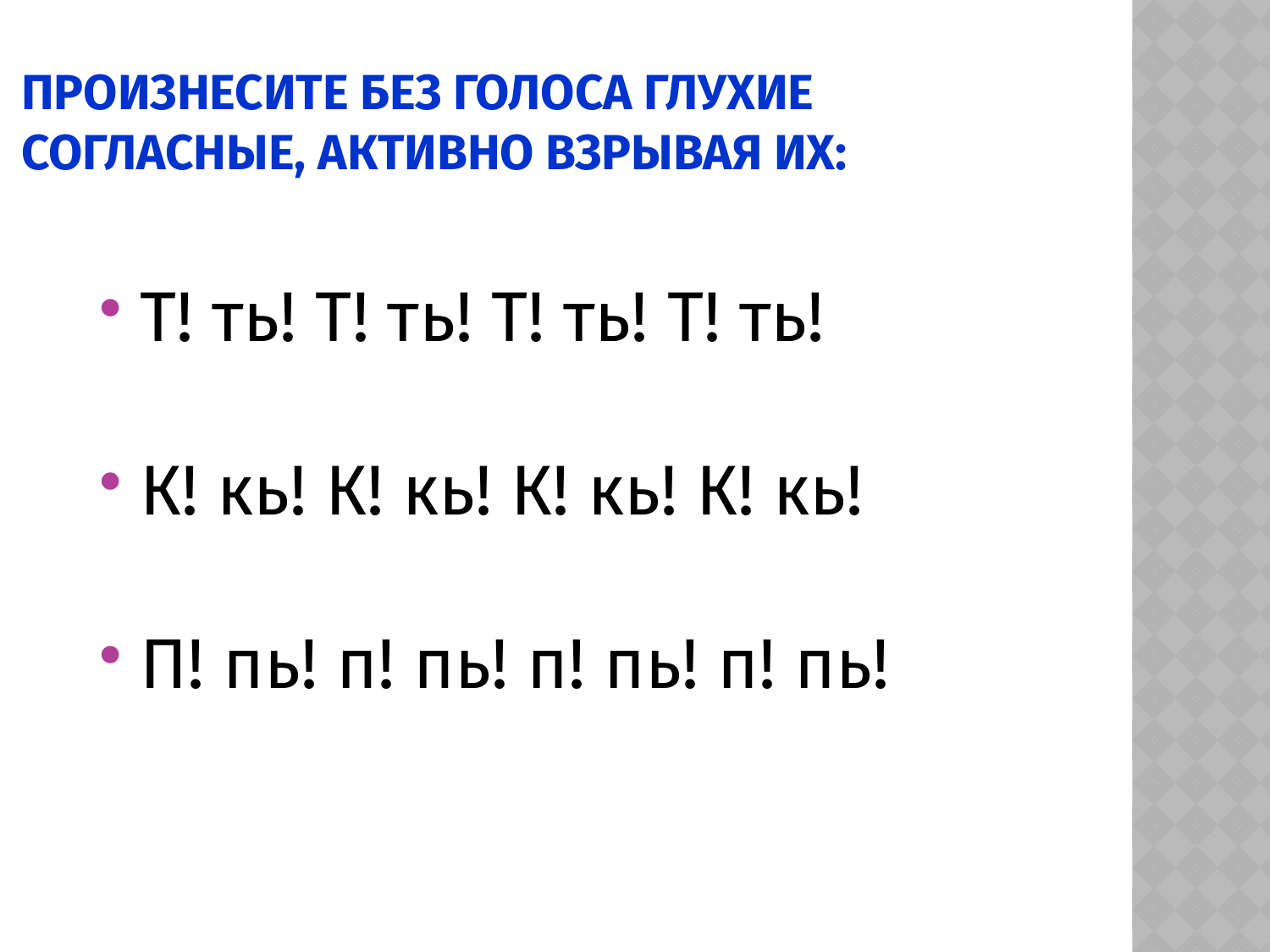

# Произнесите без голоса глухие согласные, активно взрывая их:

Т! ть! Т! ть! Т! ть! Т! ть!

К! кь! К! кь! К! кь! К! кь!

П! пь! п! пь! п! пь! п! пь!